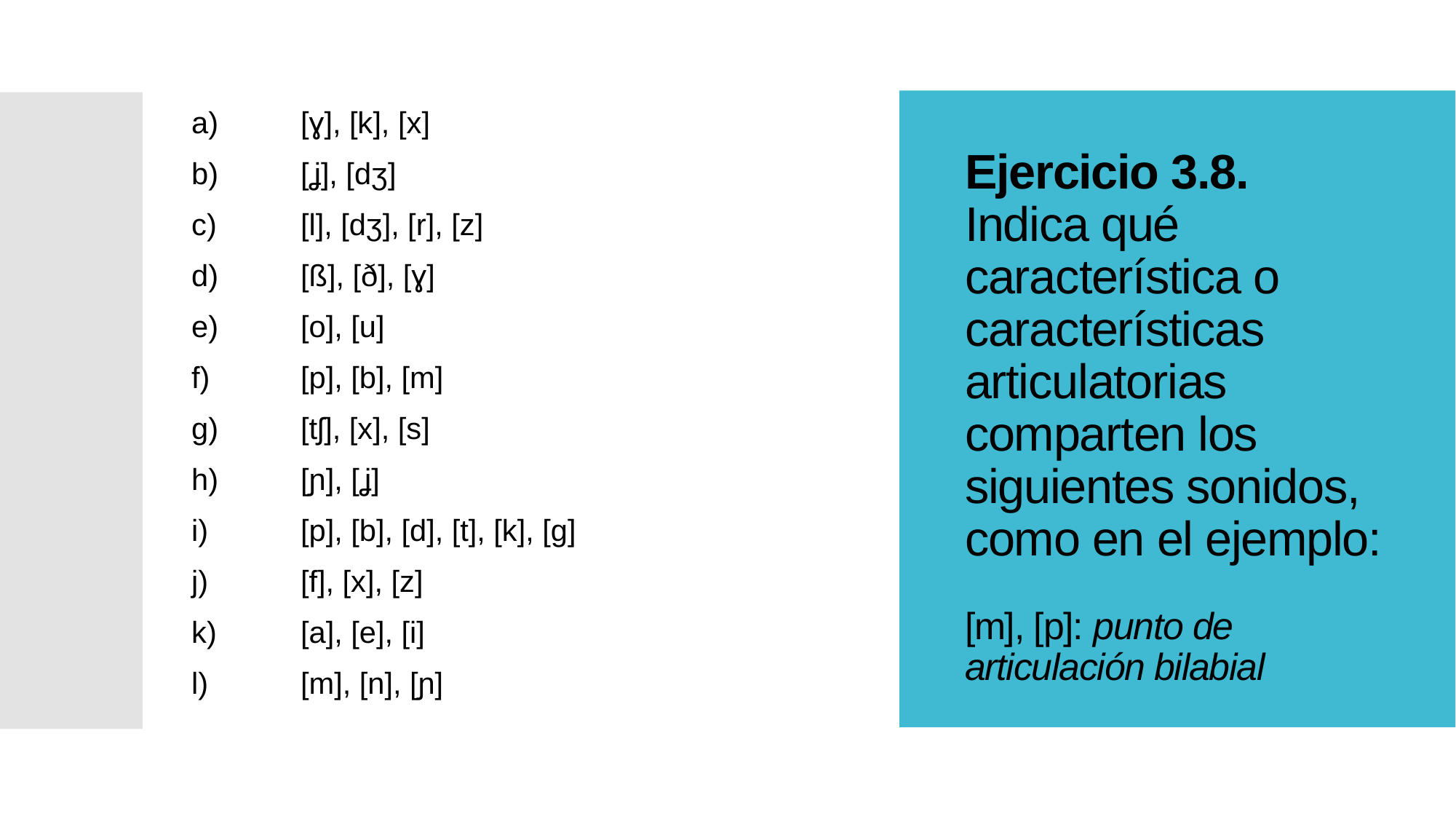

# Ejercicio 3.8. Indica qué característica o características articulatorias comparten los siguientes sonidos, como en el ejemplo: [m], [p]: punto de articulación bilabial
a)	[ɣ], [k], [x]
b)	[ʝ], [dʒ]
c)	[l], [dʒ], [r], [z]
d)	[ß], [ð], [ɣ]
e)	[o], [u]
f)	[p], [b], [m]
g)	[tʃ], [x], [s]
h)	[ɲ], [ʝ]
i)	[p], [b], [d], [t], [k], [g]
j)	[f], [x], [z]
k)	[a], [e], [i]
l)	[m], [n], [ɲ]